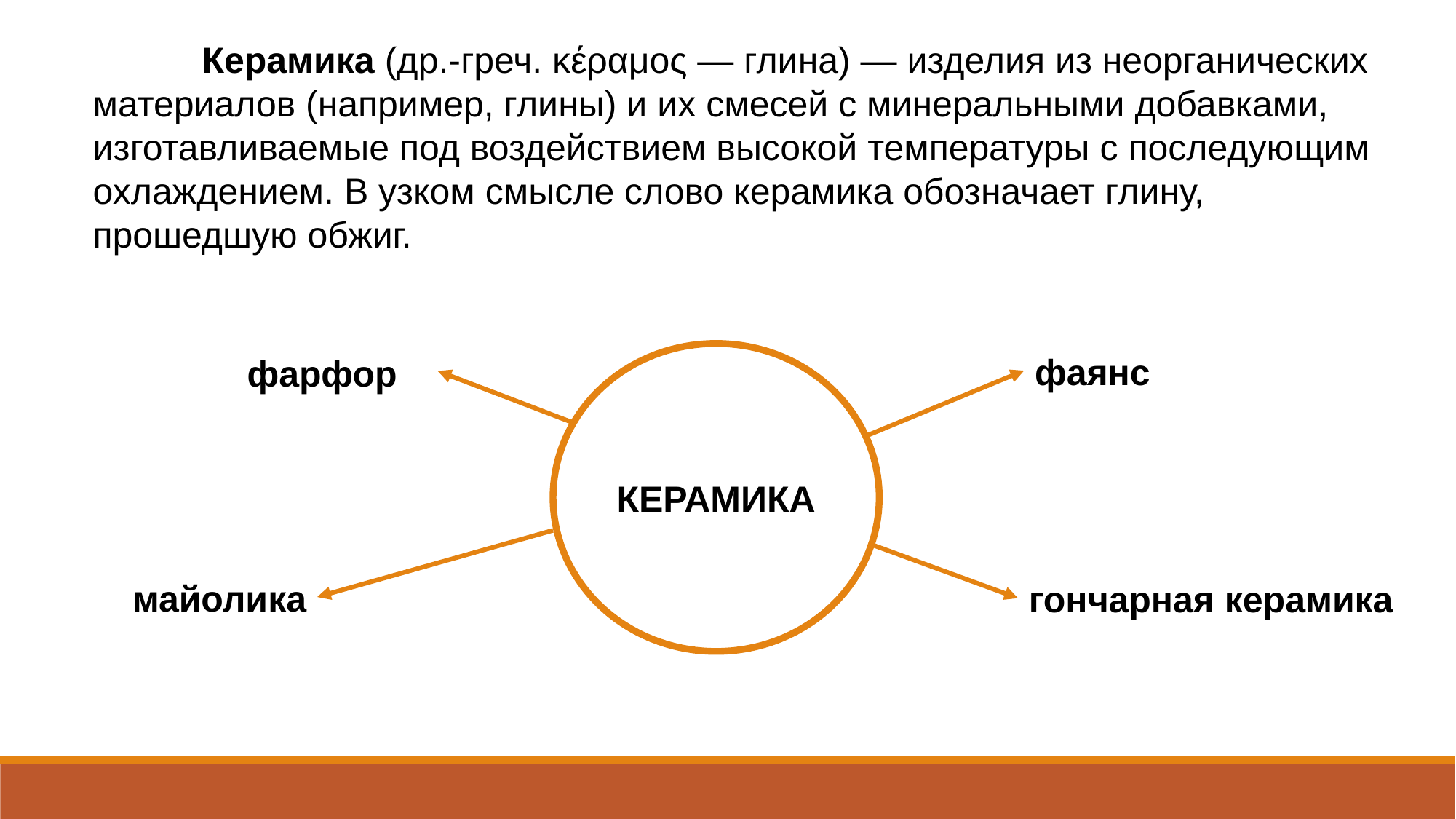

Керамика (др.-греч. κέραμος — глина) — изделия из неорганических материалов (например, глины) и их смесей с минеральными добавками, изготавливаемые под воздействием высокой температуры с последующим охлаждением. В узком смысле слово керамика обозначает глину, прошедшую обжиг.
КЕРАМИКА
фаянс
 фарфор
майолика
гончарная керамика